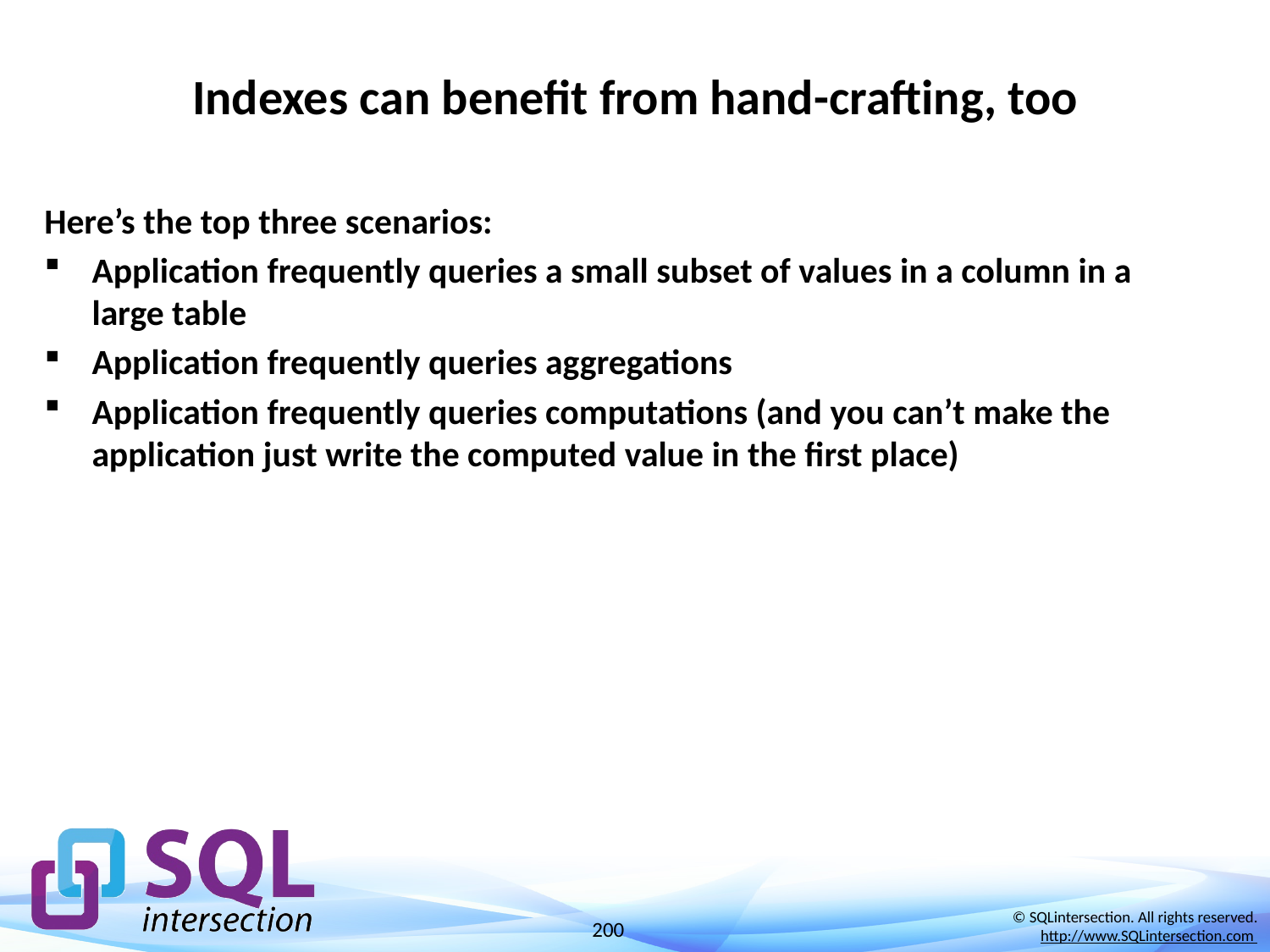

# Indexes can benefit from hand-crafting, too
Here’s the top three scenarios:
Application frequently queries a small subset of values in a column in a large table
Application frequently queries aggregations
Application frequently queries computations (and you can’t make the application just write the computed value in the first place)